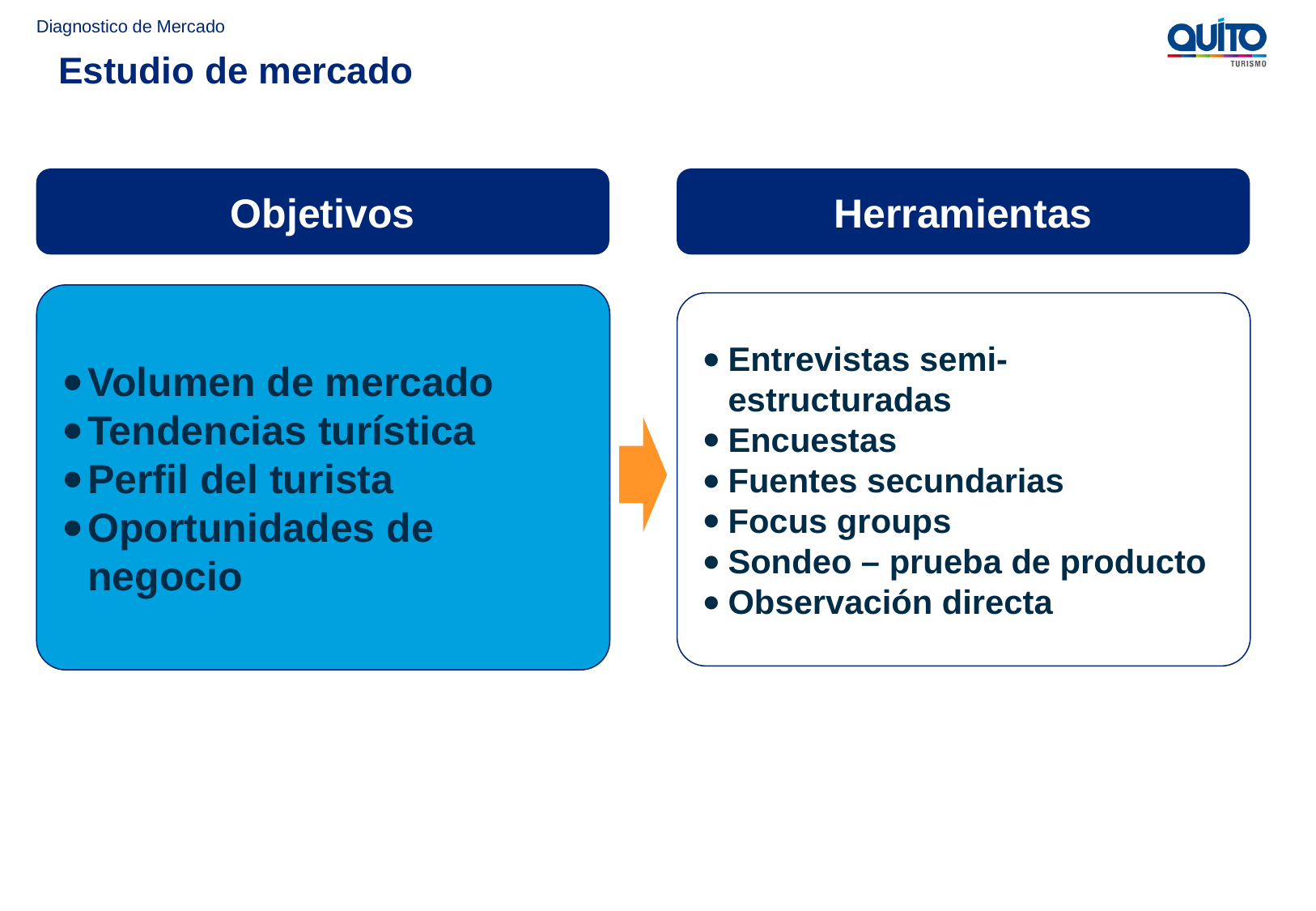

Diagnostico de Mercado
# Estudio de mercado
Objetivos
Herramientas
Volumen de mercado
Tendencias turística
Perfil del turista
Oportunidades de negocio
Entrevistas semi-estructuradas
Encuestas
Fuentes secundarias
Focus groups
Sondeo – prueba de producto
Observación directa